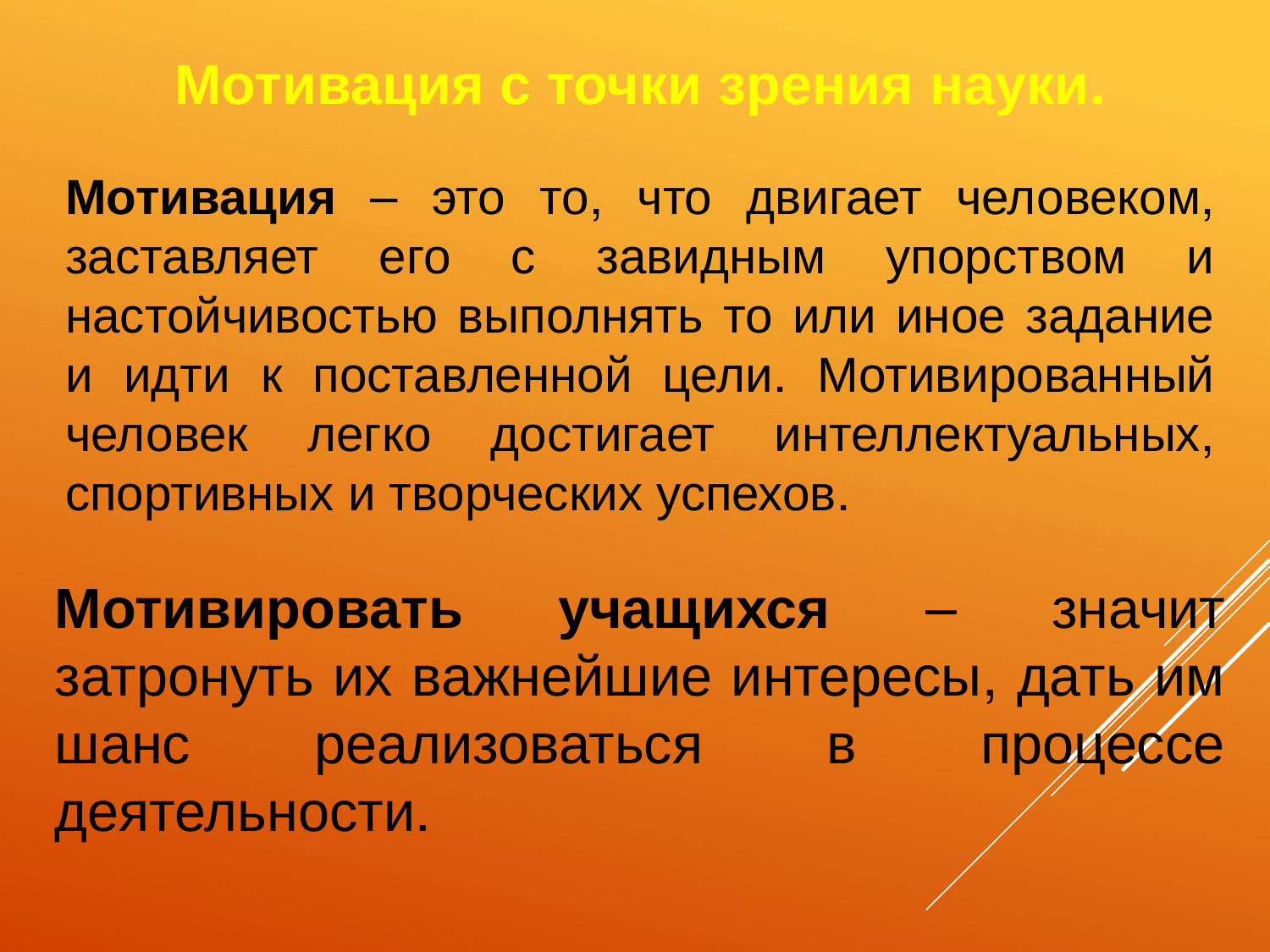

Мотивация с точки зрения науки.
Мотивация – это то, что двигает человеком, заставляет его с завидным упорством и настойчивостью выполнять то или иное задание и идти к поставленной цели. Мотивированный человек легко достигает интеллектуальных, спортивных и творческих успехов.
Мотивировать учащихся – значит затронуть их важнейшие интересы, дать им шанс реализоваться в процессе деятельности.